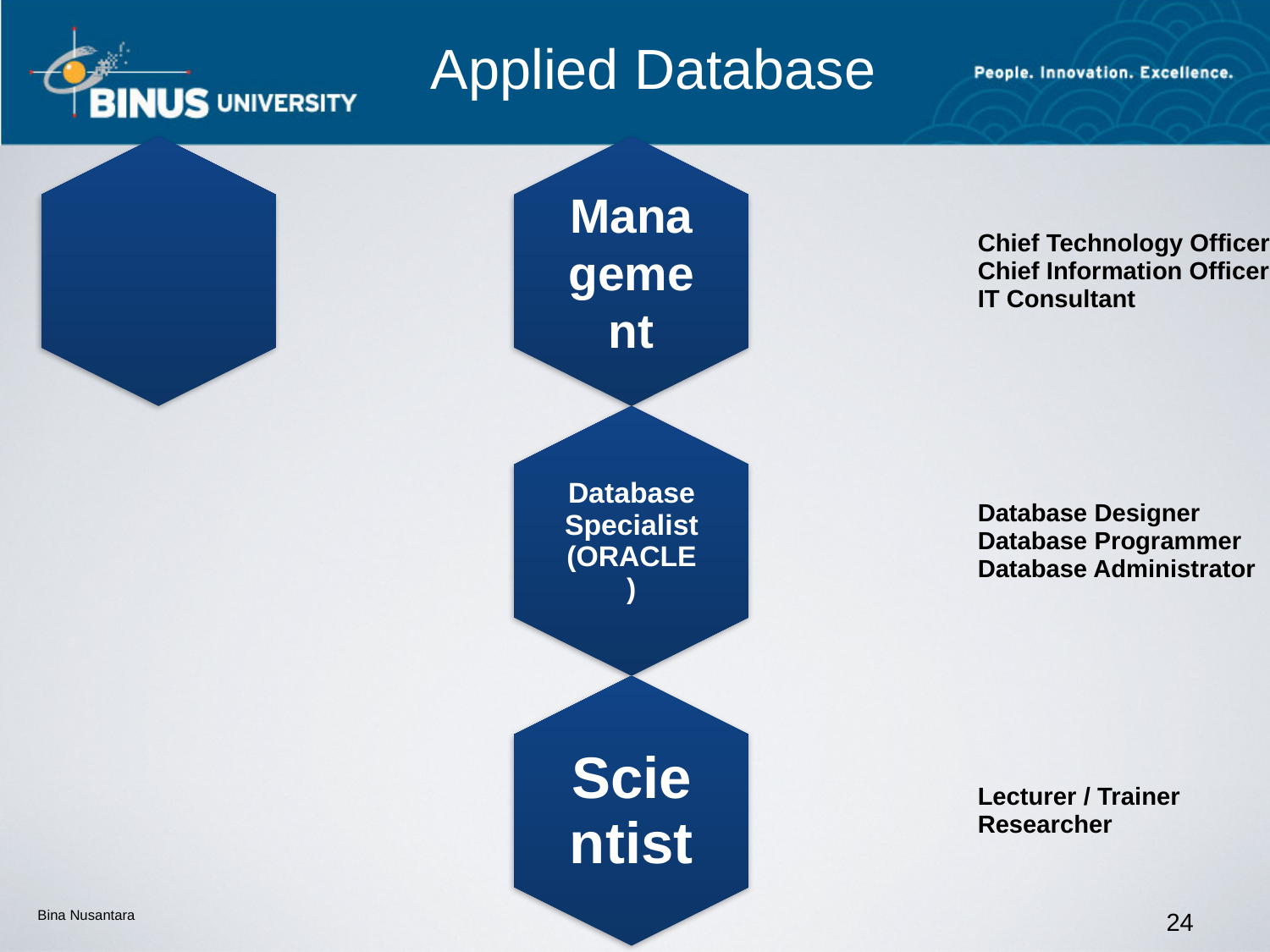

Applied Database
Database Specialist
(ORACLE)
Scientist
Lecturer / Trainer
Researcher
IT Consultant
Management
Chief Technology Officer
Chief Information Officer
Database Designer
Database Programmer
Database Administrator
Bina Nusantara
24